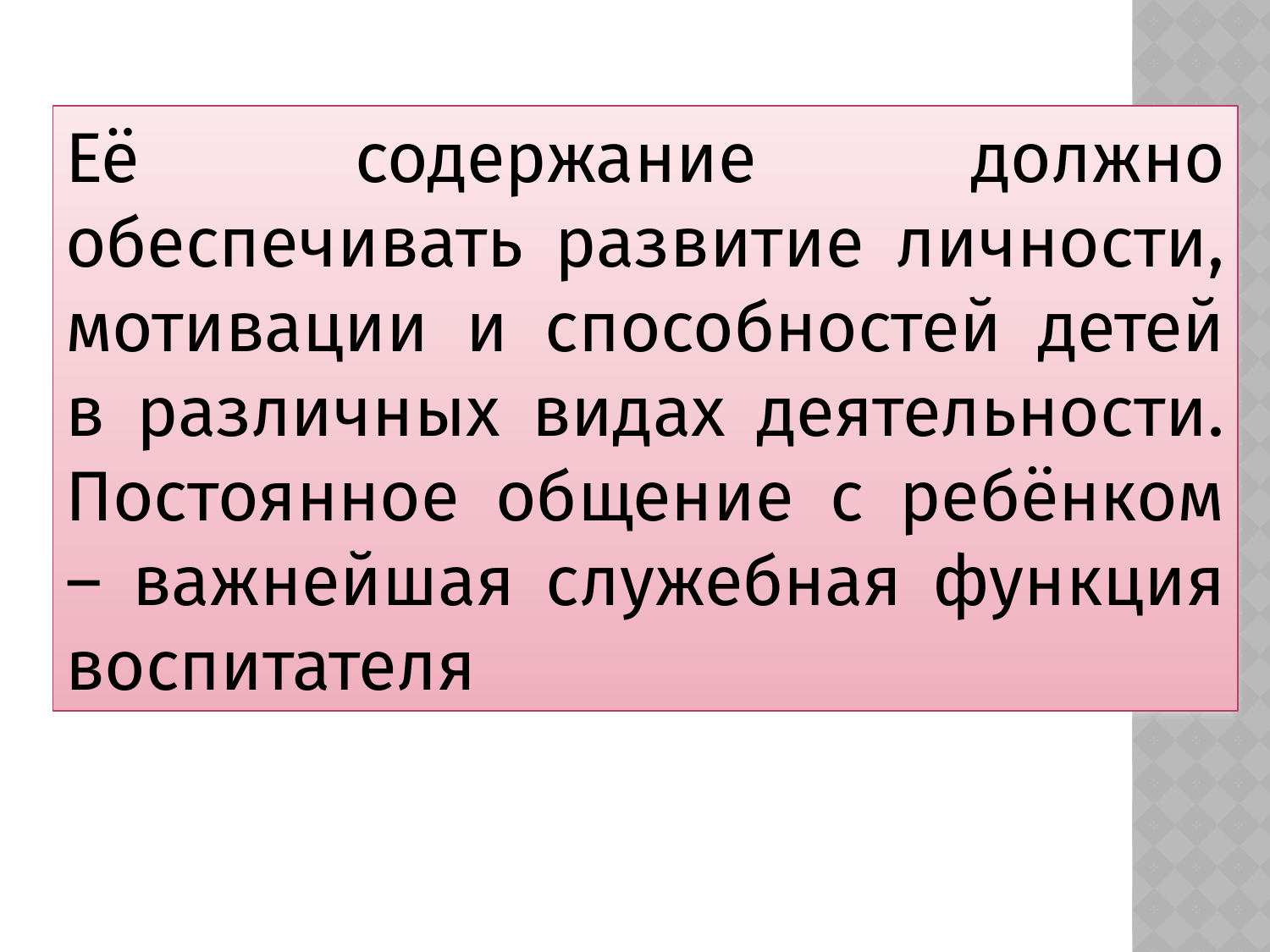

Её содержание должно обеспечивать развитие личности, мотивации и способностей детей в различных видах деятельности. Постоянное общение с ребёнком – важнейшая служебная функция воспитателя